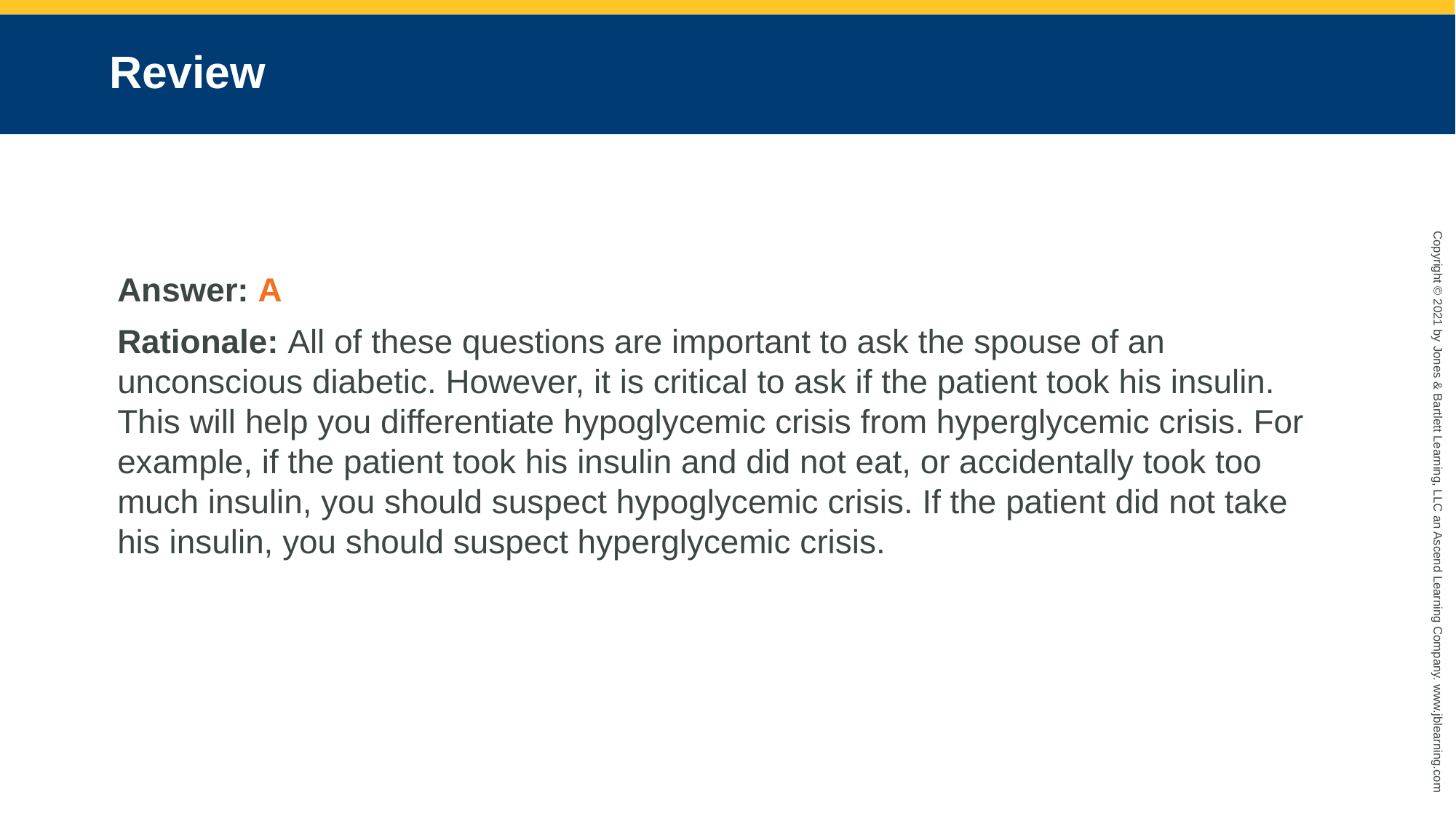

# Review
Answer: A
Rationale: All of these questions are important to ask the spouse of an unconscious diabetic. However, it is critical to ask if the patient took his insulin. This will help you differentiate hypoglycemic crisis from hyperglycemic crisis. For example, if the patient took his insulin and did not eat, or accidentally took too much insulin, you should suspect hypoglycemic crisis. If the patient did not take his insulin, you should suspect hyperglycemic crisis.